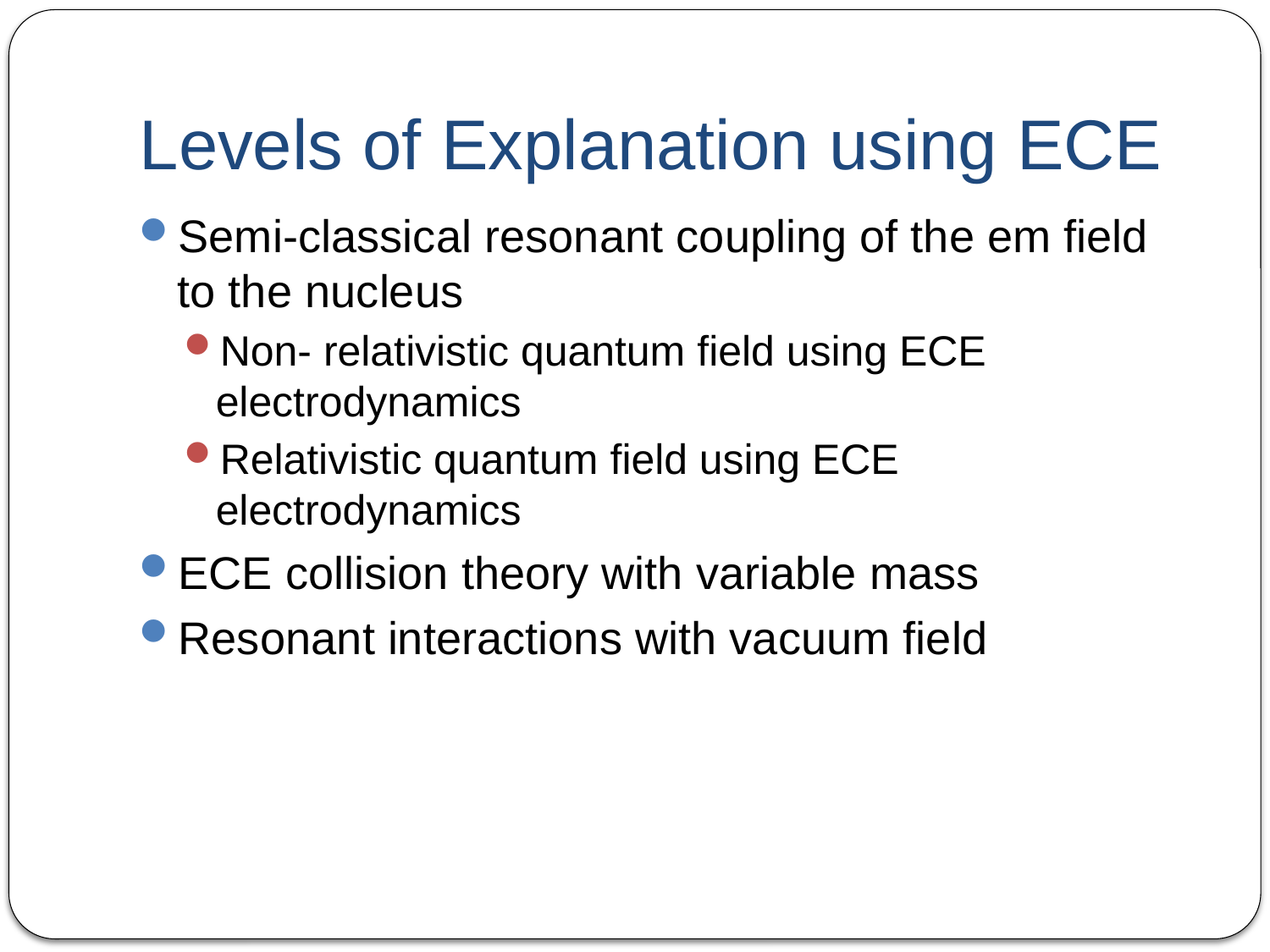

# Levels of Explanation using ECE
Semi-classical resonant coupling of the em field to the nucleus
Non- relativistic quantum field using ECE electrodynamics
Relativistic quantum field using ECE electrodynamics
ECE collision theory with variable mass
Resonant interactions with vacuum field